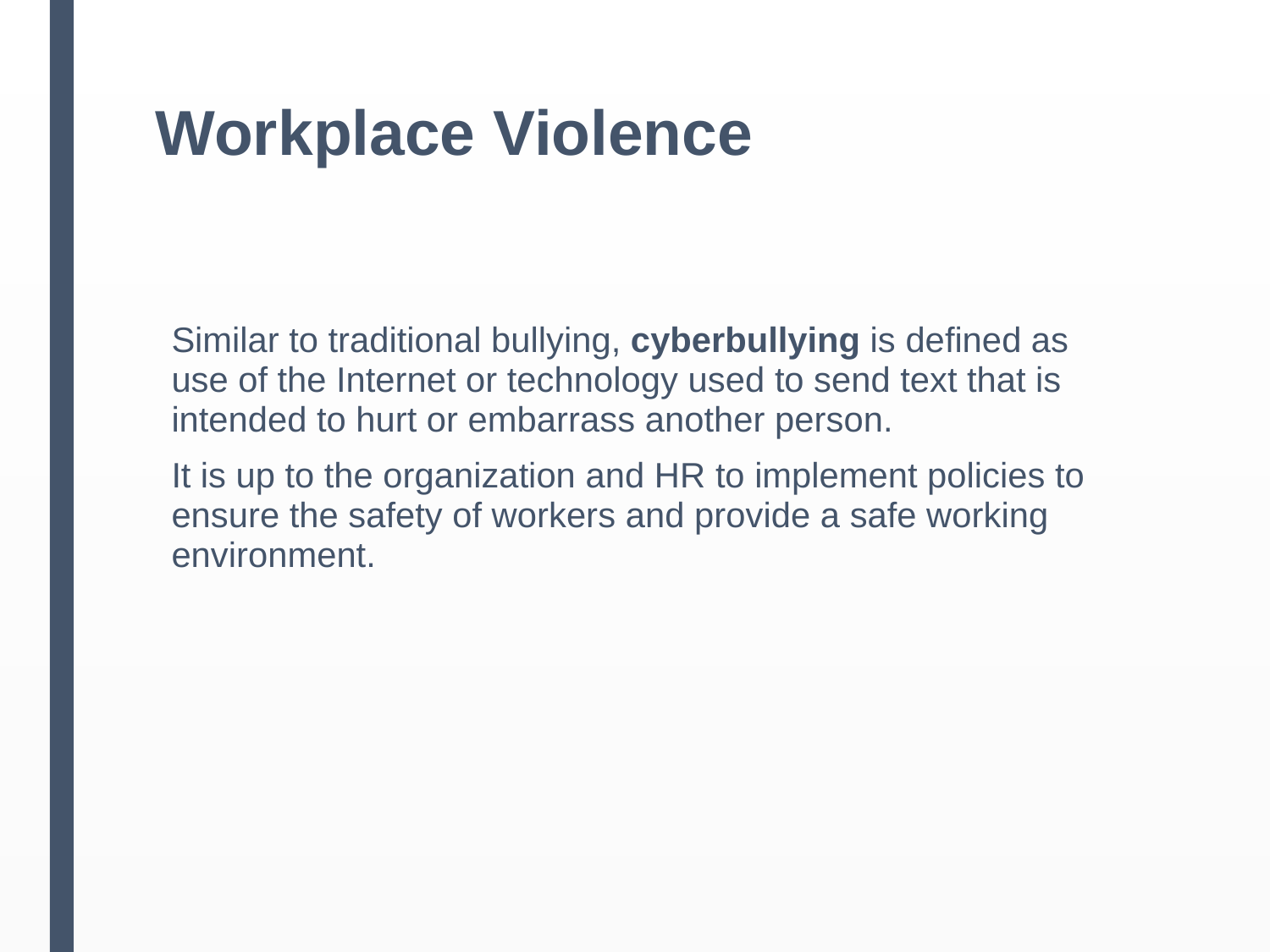

# Workplace Violence

Similar to traditional bullying, cyberbullying is defined as use of the Internet or technology used to send text that is intended to hurt or embarrass another person.
It is up to the organization and HR to implement policies to ensure the safety of workers and provide a safe working environment.